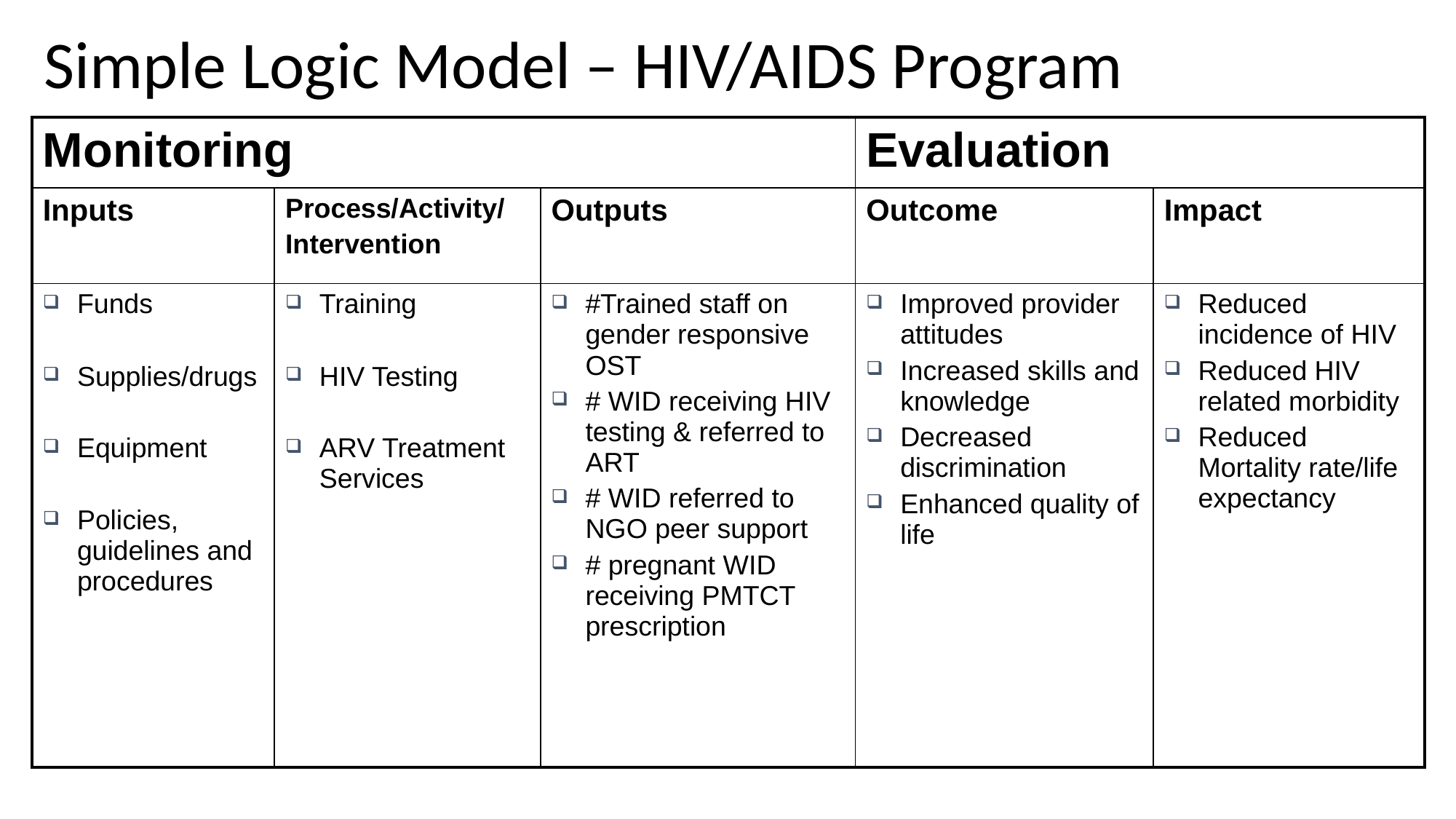

# Simple Logic Model – HIV/AIDS Program
| Monitoring |  |  | Evaluation |  |
| --- | --- | --- | --- | --- |
| Inputs | Process/Activity/ Intervention | Outputs | Outcome | Impact |
| Funds Supplies/drugs Equipment Policies, guidelines and procedures | Training HIV Testing ARV Treatment Services | #Trained staff on gender responsive OST # WID receiving HIV testing & referred to ART # WID referred to NGO peer support # pregnant WID receiving PMTCT prescription | Improved provider attitudes Increased skills and knowledge Decreased discrimination Enhanced quality of life | Reduced incidence of HIV Reduced HIV related morbidity Reduced Mortality rate/life expectancy |